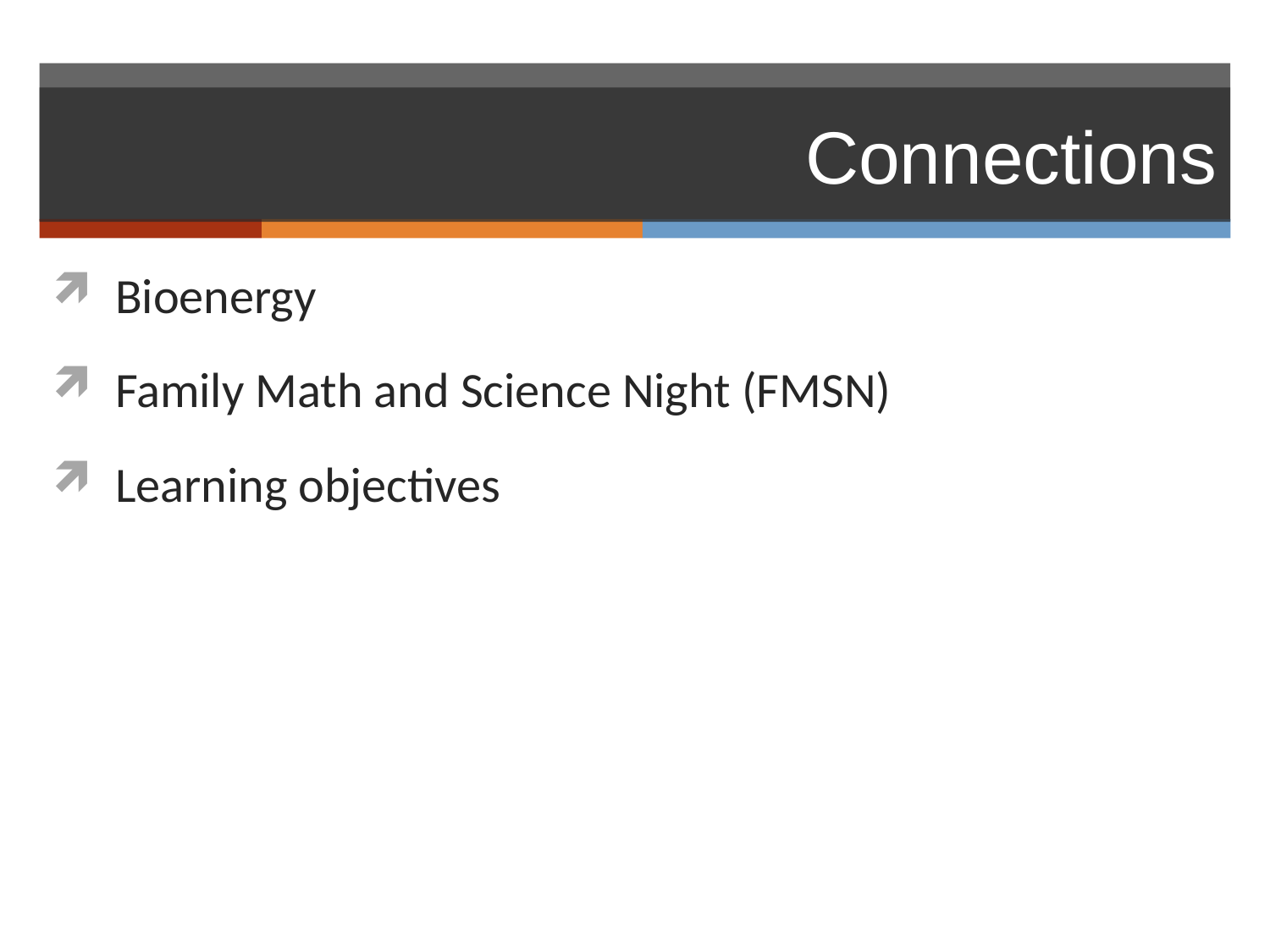

# Connections
Bioenergy
Family Math and Science Night (FMSN)
Learning objectives